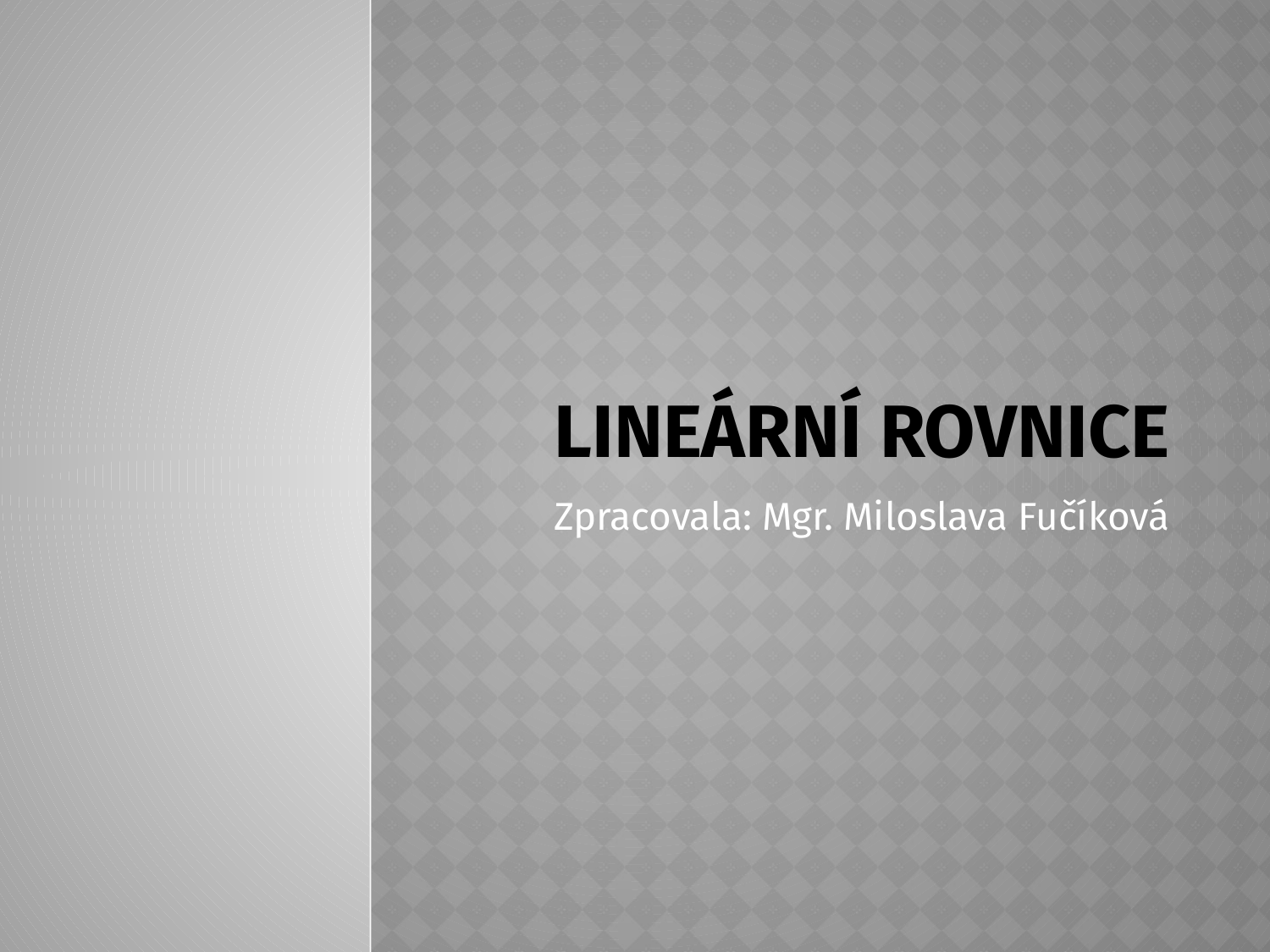

# Lineární Rovnice
Zpracovala: Mgr. Miloslava Fučíková